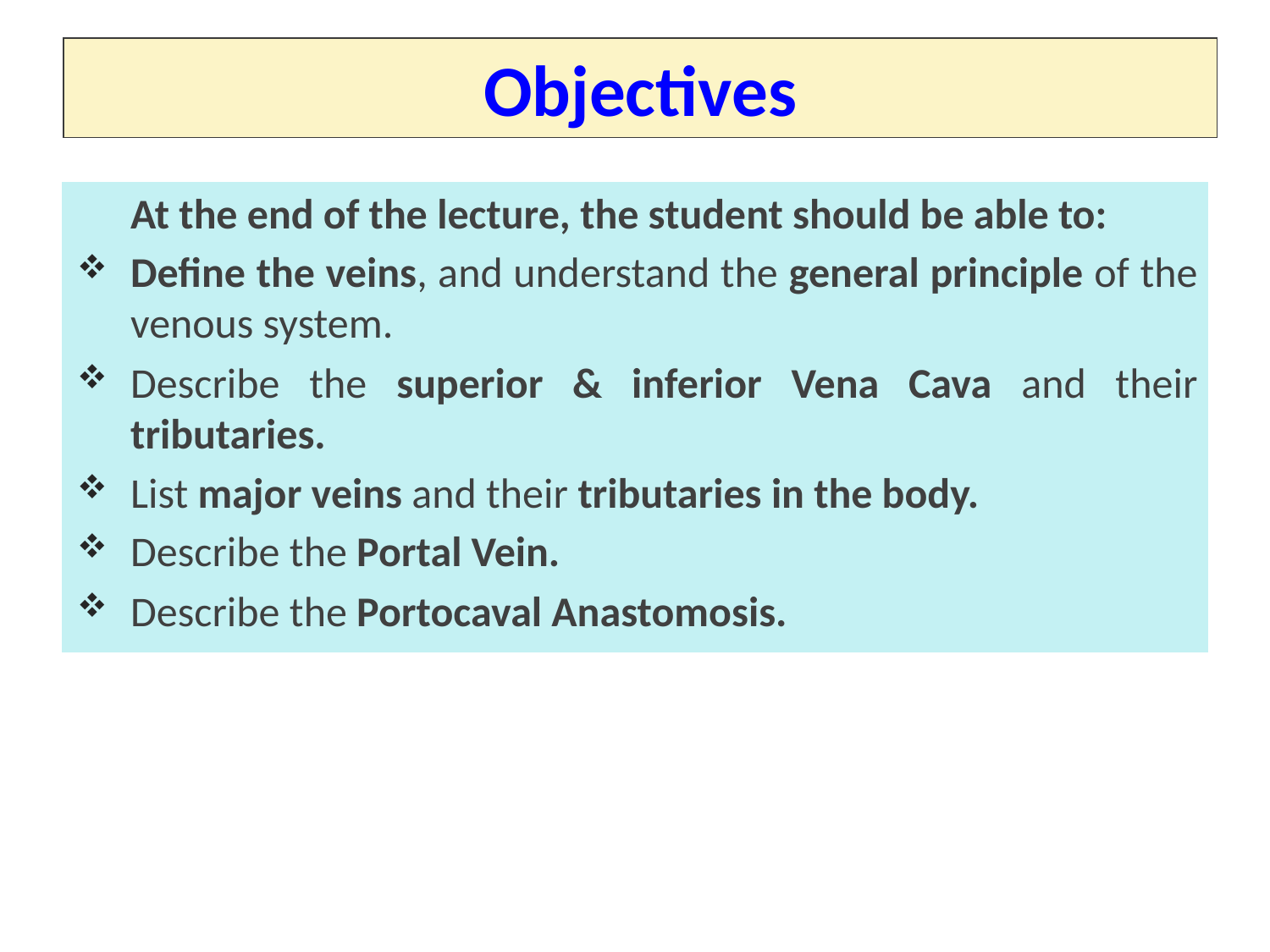

# Objectives
	At the end of the lecture, the student should be able to:
Define the veins, and understand the general principle of the venous system.
Describe the superior & inferior Vena Cava and their tributaries.
List major veins and their tributaries in the body.
Describe the Portal Vein.
Describe the Portocaval Anastomosis.